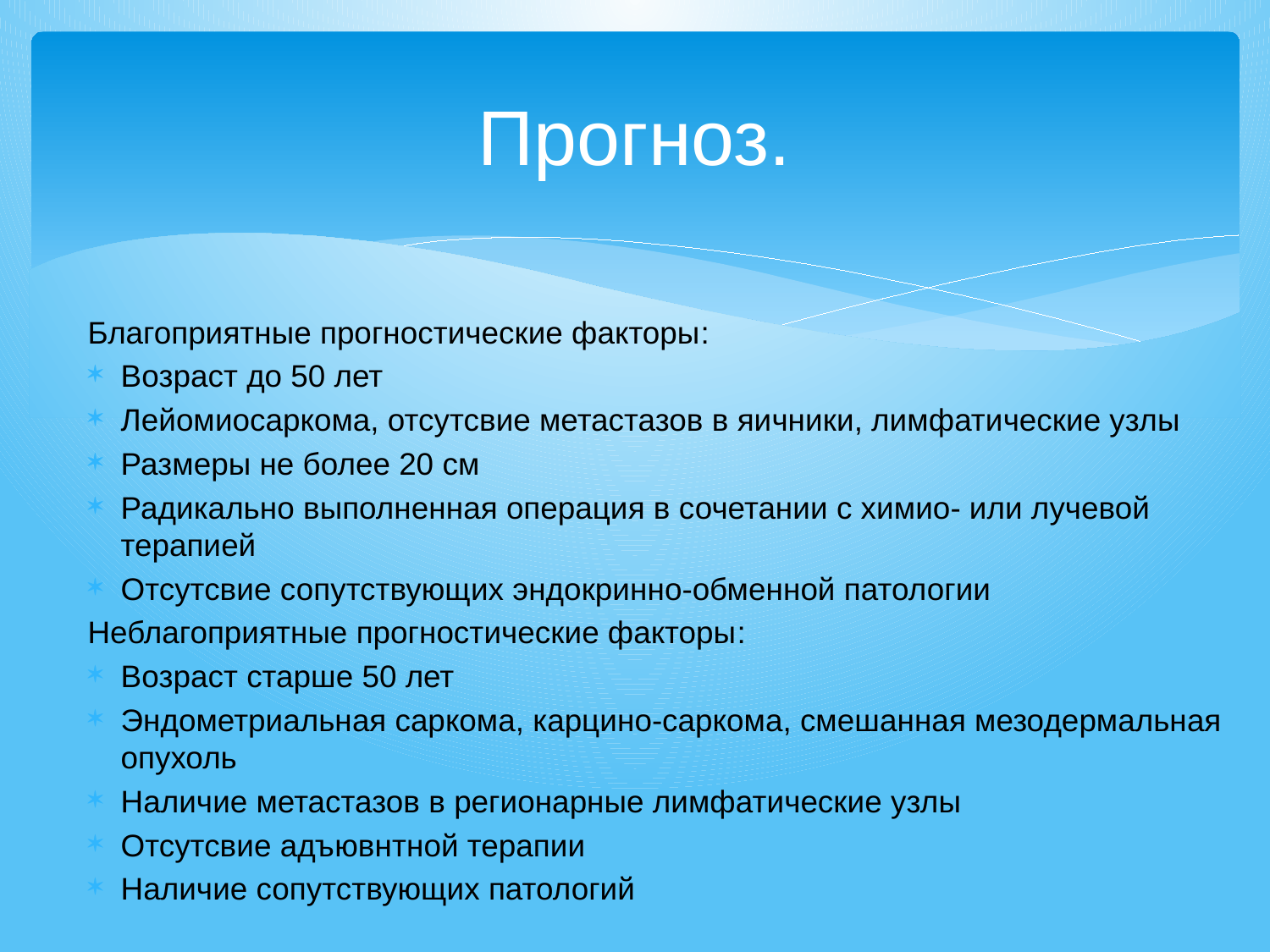

# Прогноз.
Благоприятные прогностические факторы:
Возраст до 50 лет
Лейомиосаркома, отсутсвие метастазов в яичники, лимфатические узлы
Размеры не более 20 см
Радикально выполненная операция в сочетании с химио- или лучевой терапией
Отсутсвие сопутствующих эндокринно-обменной патологии
Неблагоприятные прогностические факторы:
Возраст старше 50 лет
Эндометриальная саркома, карцино-саркома, смешанная мезодермальная опухоль
Наличие метастазов в регионарные лимфатические узлы
Отсутсвие адъювнтной терапии
Наличие сопутствующих патологий